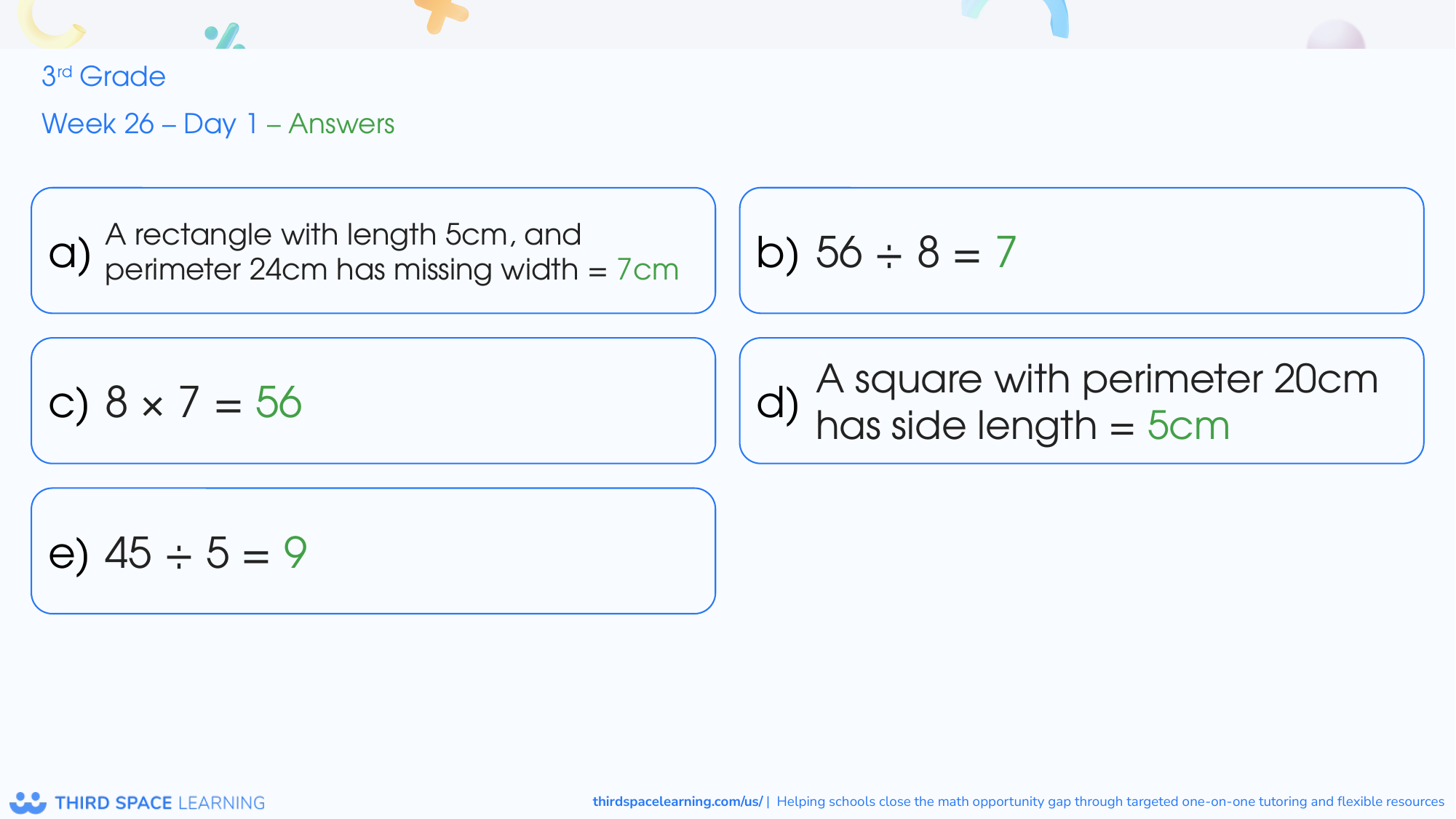

3rd Grade
Week 26 – Day 1 – Answers
A rectangle with length 5cm, and perimeter 24cm has missing width = 7cm
56 ÷ 8 = 7
8 × 7 = 56
A square with perimeter 20cm has side length = 5cm
45 ÷ 5 = 9